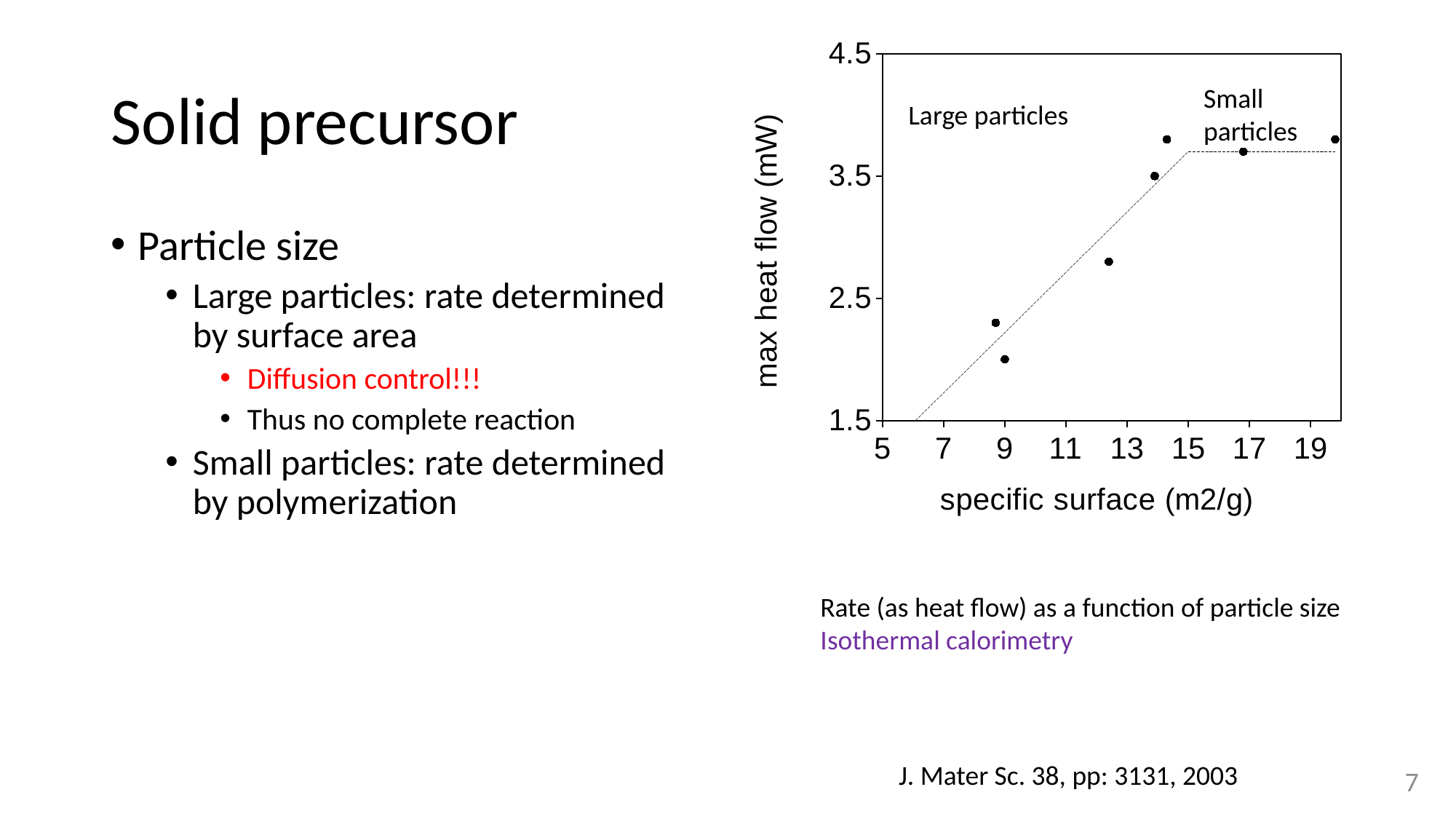

### Chart

| Category |  |  |  |
|---|---|---|---|
# Solid precursor
Small particles
Large particles
Particle size
Large particles: rate determined by surface area
Diffusion control!!!
Thus no complete reaction
Small particles: rate determined by polymerization
Rate (as heat flow) as a function of particle size
Isothermal calorimetry
J. Mater Sc. 38, pp: 3131, 2003
7